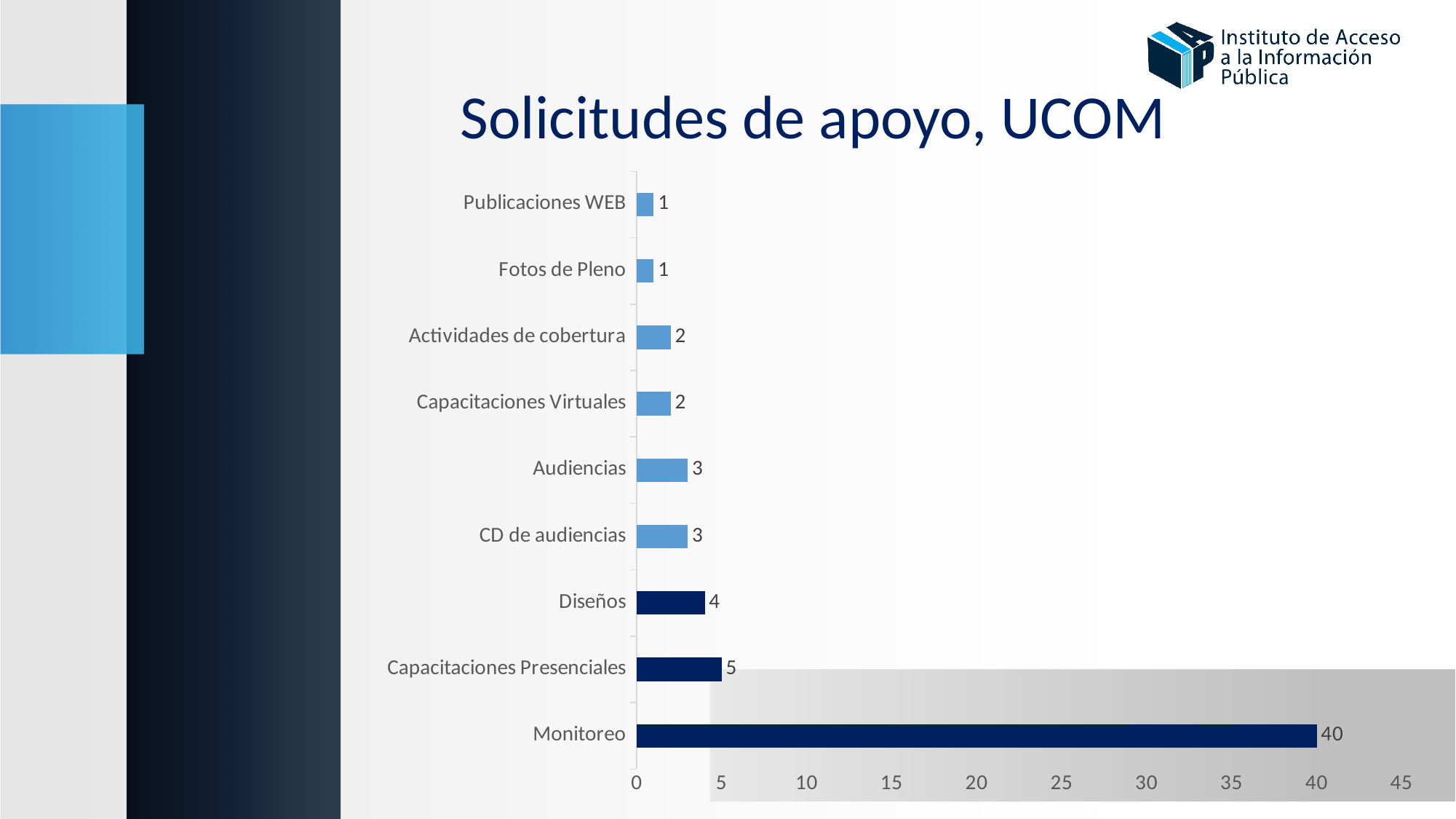

# Solicitudes de apoyo, UCOM

### Chart

| Category |  |
|---|---|
| Monitoreo | 40.0 |
| Capacitaciones Presenciales | 5.0 |
| Diseños | 4.0 |
| CD de audiencias | 3.0 |
| Audiencias | 3.0 |
| Capacitaciones Virtuales | 2.0 |
| Actividades de cobertura | 2.0 |
| Fotos de Pleno | 1.0 |
| Publicaciones WEB | 1.0 |